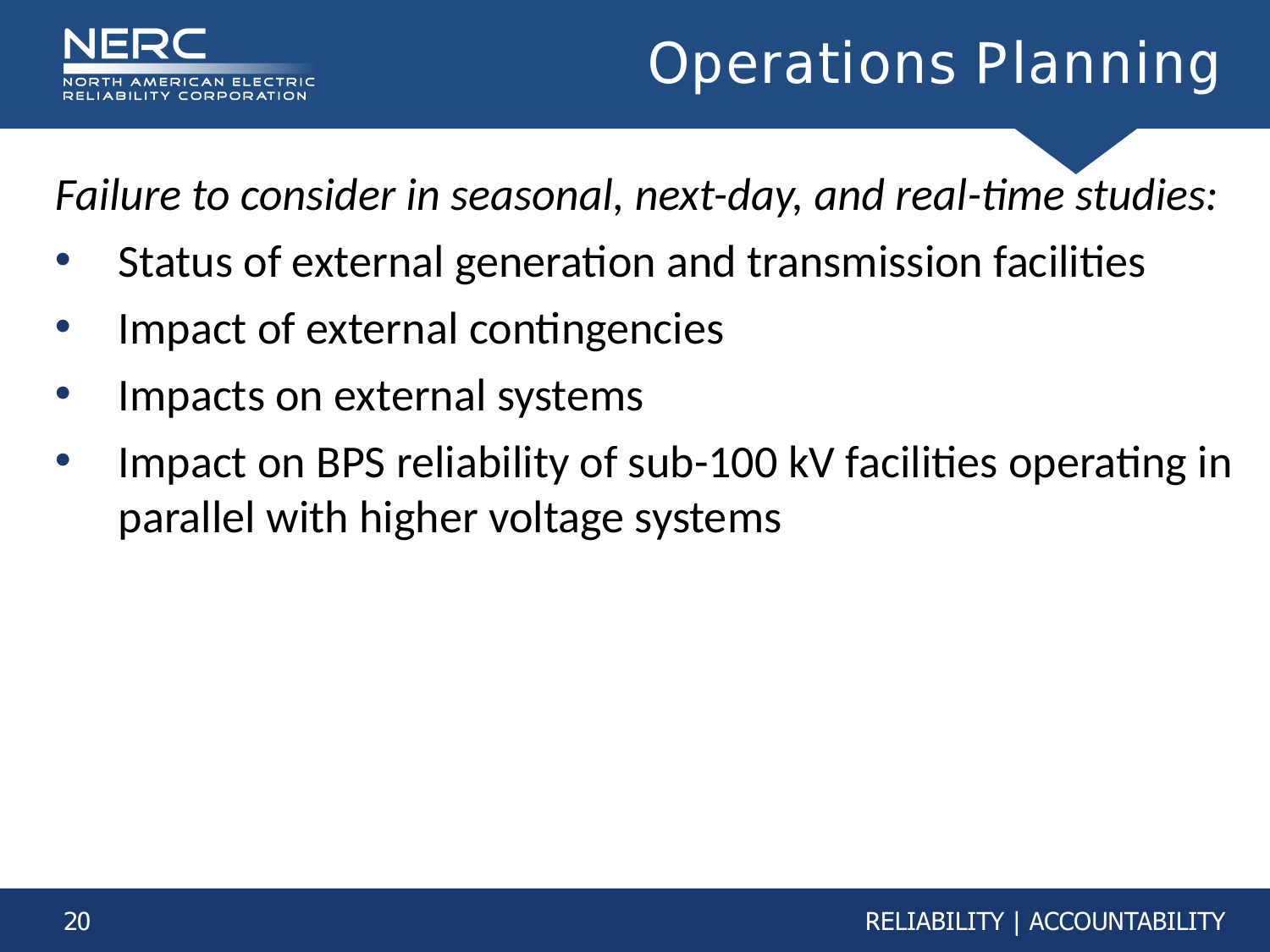

# Operations Planning
Failure to consider in seasonal, next-day, and real-time studies:
Status of external generation and transmission facilities
Impact of external contingencies
Impacts on external systems
Impact on BPS reliability of sub-100 kV facilities operating in parallel with higher voltage systems